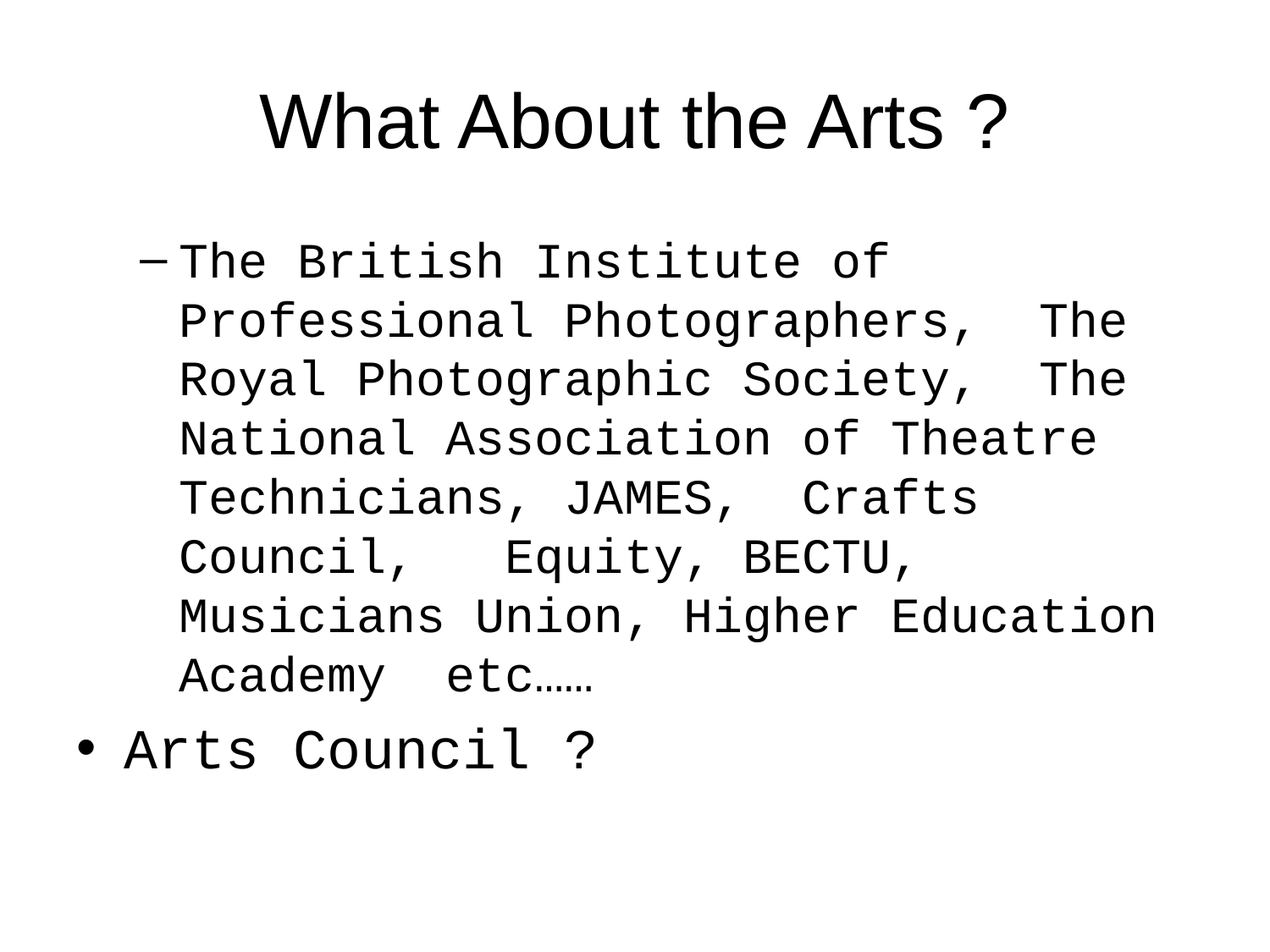

# What About the Arts ?
The British Institute of Professional Photographers,  The Royal Photographic Society,  The National Association of Theatre Technicians, JAMES,  Crafts Council,   Equity, BECTU, Musicians Union, Higher Education Academy  etc……
Arts Council ?